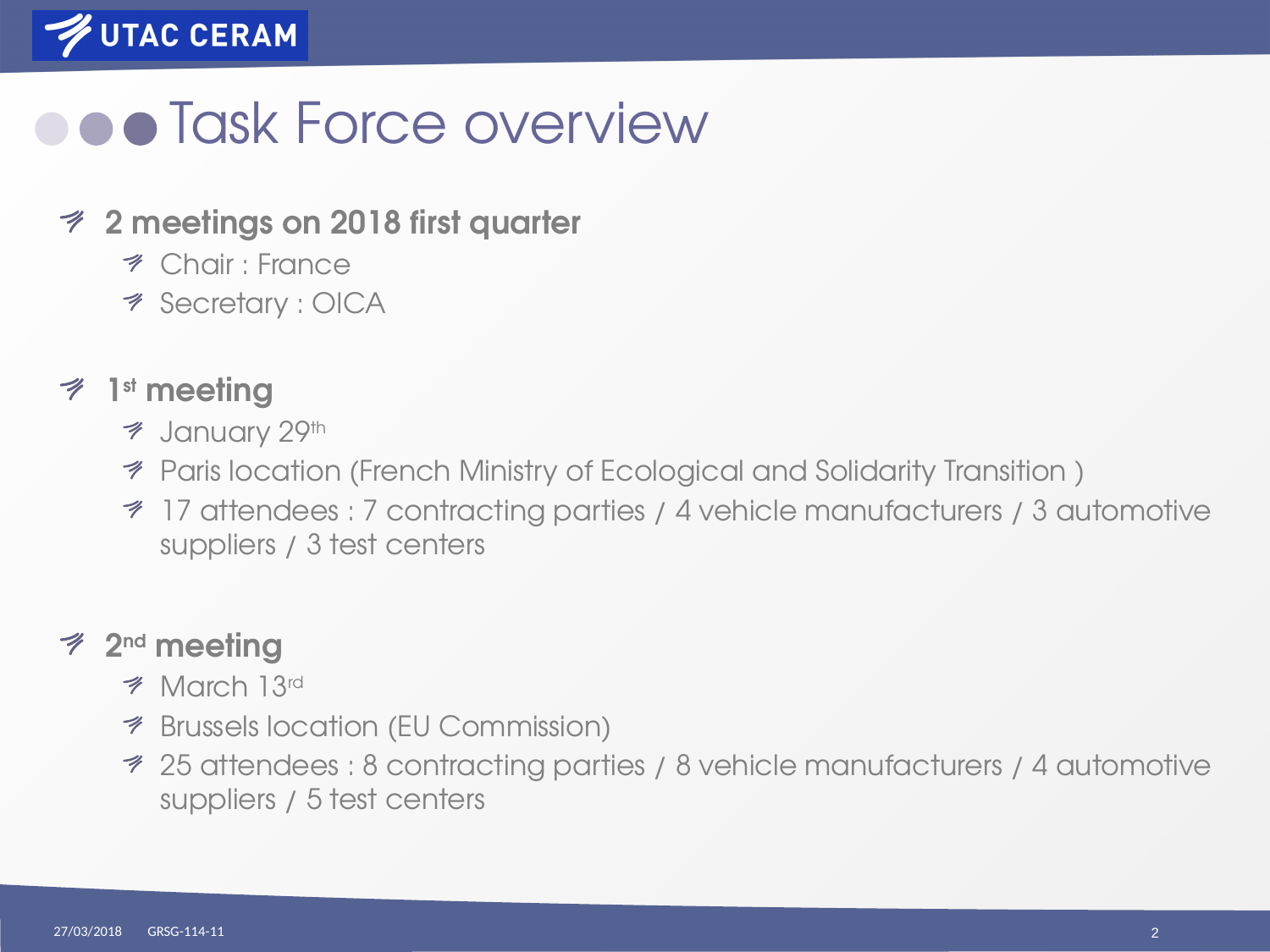

# Task Force overview
2 meetings on 2018 first quarter
Chair : France
Secretary : OICA

1st meeting
January 29th
Paris location (French Ministry of Ecological and Solidarity Transition )
17 attendees : 7 contracting parties / 4 vehicle manufacturers / 3 automotive suppliers / 3 test centers

2nd meeting
March 13rd
Brussels location (EU Commission)
25 attendees : 8 contracting parties / 8 vehicle manufacturers / 4 automotive suppliers / 5 test centers

27/03/2018
GRSG-114-11